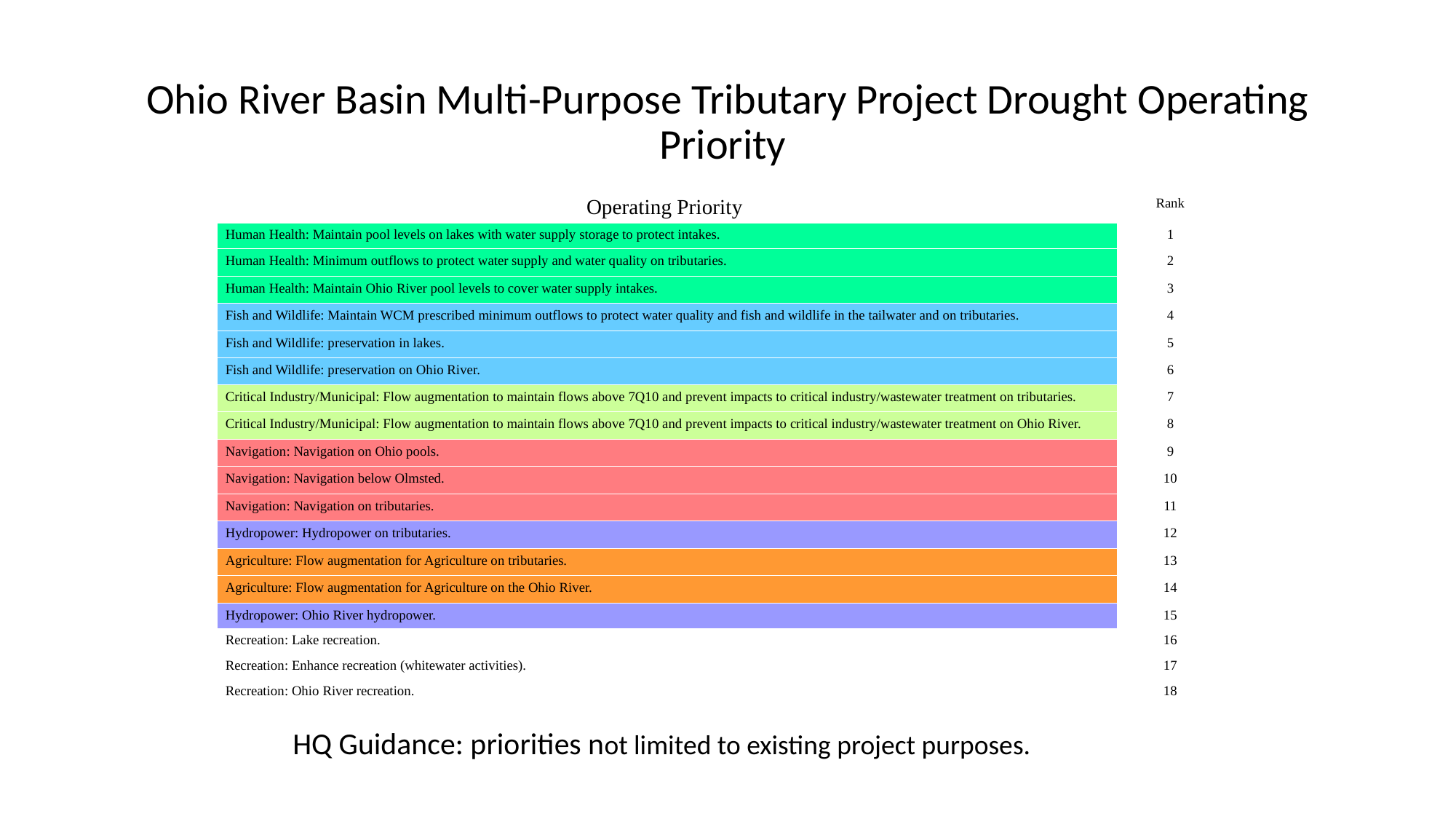

# Ohio River Basin Multi-Purpose Tributary Project Drought Operating Priority
| Operating Priority | Rank |
| --- | --- |
| Human Health: Maintain pool levels on lakes with water supply storage to protect intakes. | 1 |
| Human Health: Minimum outflows to protect water supply and water quality on tributaries. | 2 |
| Human Health: Maintain Ohio River pool levels to cover water supply intakes. | 3 |
| Fish and Wildlife: Maintain WCM prescribed minimum outflows to protect water quality and fish and wildlife in the tailwater and on tributaries. | 4 |
| Fish and Wildlife: preservation in lakes. | 5 |
| Fish and Wildlife: preservation on Ohio River. | 6 |
| Critical Industry/Municipal: Flow augmentation to maintain flows above 7Q10 and prevent impacts to critical industry/wastewater treatment on tributaries. | 7 |
| Critical Industry/Municipal: Flow augmentation to maintain flows above 7Q10 and prevent impacts to critical industry/wastewater treatment on Ohio River. | 8 |
| Navigation: Navigation on Ohio pools. | 9 |
| Navigation: Navigation below Olmsted. | 10 |
| Navigation: Navigation on tributaries. | 11 |
| Hydropower: Hydropower on tributaries. | 12 |
| Agriculture: Flow augmentation for Agriculture on tributaries. | 13 |
| Agriculture: Flow augmentation for Agriculture on the Ohio River. | 14 |
| Hydropower: Ohio River hydropower. | 15 |
| Recreation: Lake recreation. | 16 |
| Recreation: Enhance recreation (whitewater activities). | 17 |
| Recreation: Ohio River recreation. | 18 |
HQ Guidance: priorities not limited to existing project purposes.